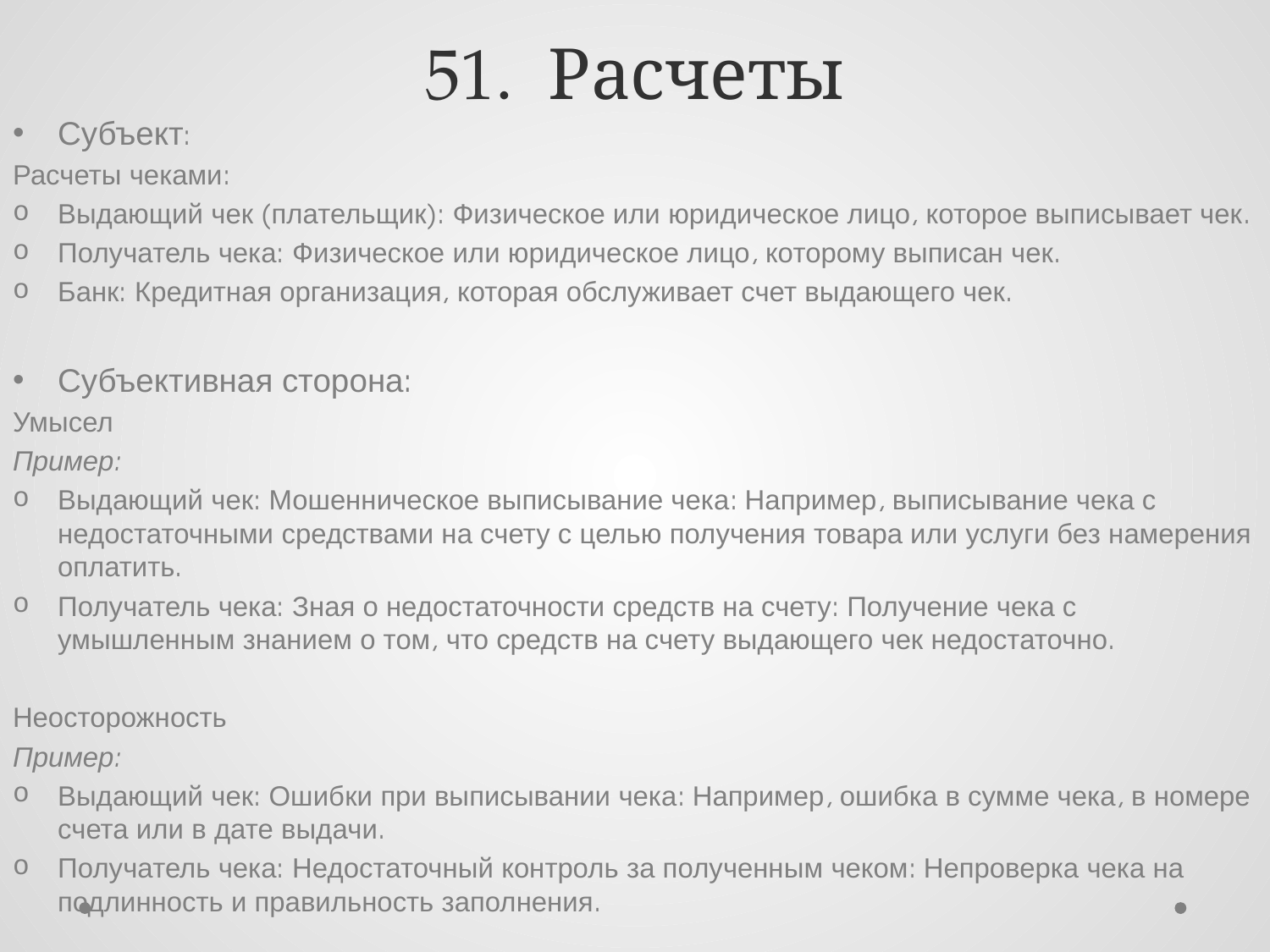

# 51.  Расчеты
Субъект:
Расчеты чеками:
Выдающий чек (плательщик): Физическое или юридическое лицо, которое выписывает чек.
Получатель чека: Физическое или юридическое лицо, которому выписан чек.
Банк: Кредитная организация, которая обслуживает счет выдающего чек.

Субъективная сторона:
Умысел
Пример:
Выдающий чек: Мошенническое выписывание чека: Например, выписывание чека с недостаточными средствами на счету с целью получения товара или услуги без намерения оплатить.
Получатель чека: Зная о недостаточности средств на счету: Получение чека с умышленным знанием о том, что средств на счету выдающего чек недостаточно.

Неосторожность
Пример:
Выдающий чек: Ошибки при выписывании чека: Например, ошибка в сумме чека, в номере счета или в дате выдачи.
Получатель чека: Недостаточный контроль за полученным чеком: Непроверка чека на подлинность и правильность заполнения.